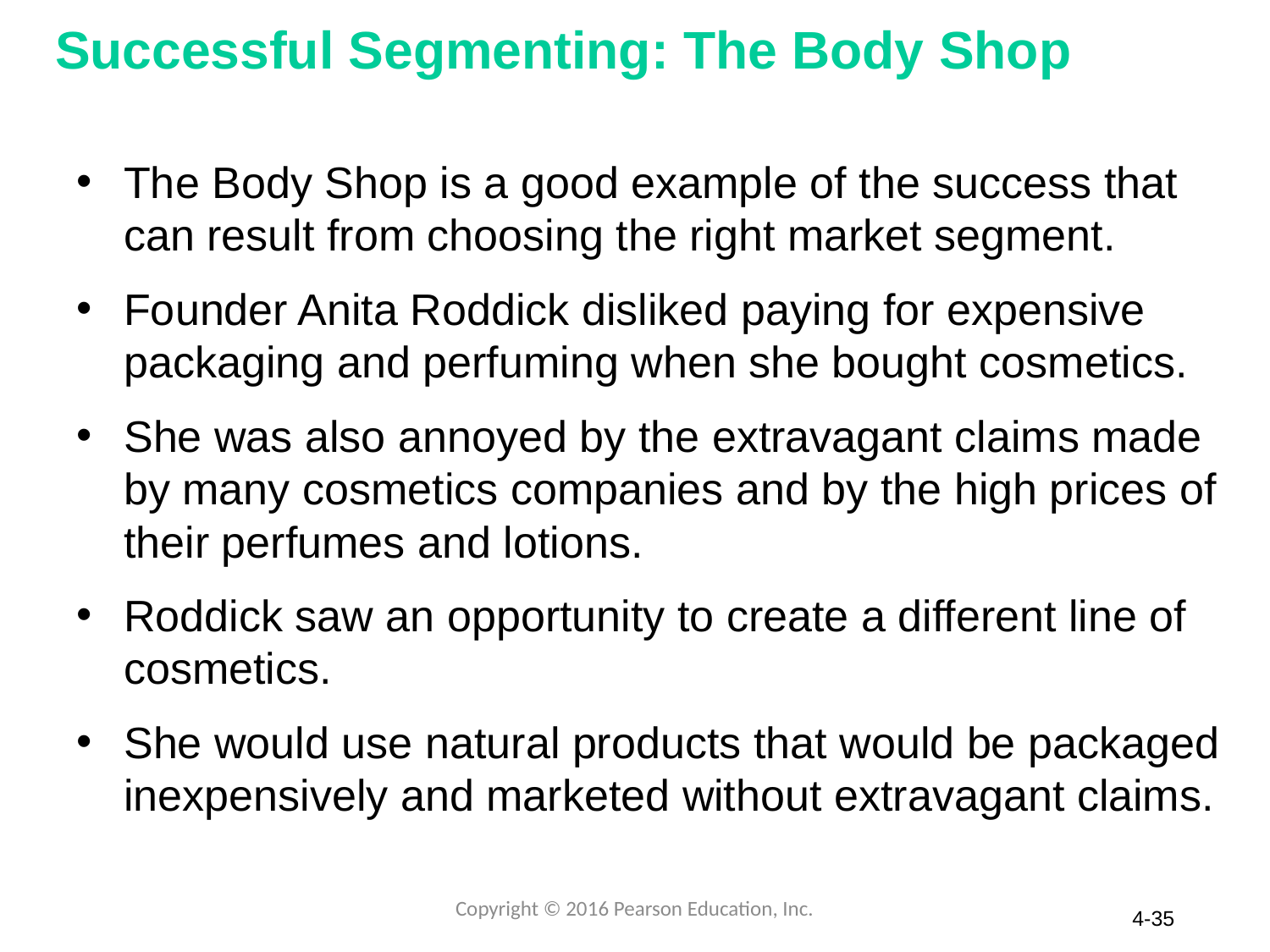

# Successful Segmenting: The Body Shop
The Body Shop is a good example of the success that can result from choosing the right market segment.

Founder Anita Roddick disliked paying for expensive packaging and perfuming when she bought cosmetics.

She was also annoyed by the extravagant claims made by many cosmetics companies and by the high prices of their perfumes and lotions.

Roddick saw an opportunity to create a different line of cosmetics.

She would use natural products that would be packaged inexpensively and marketed without extravagant claims.
Copyright © 2016 Pearson Education, Inc.